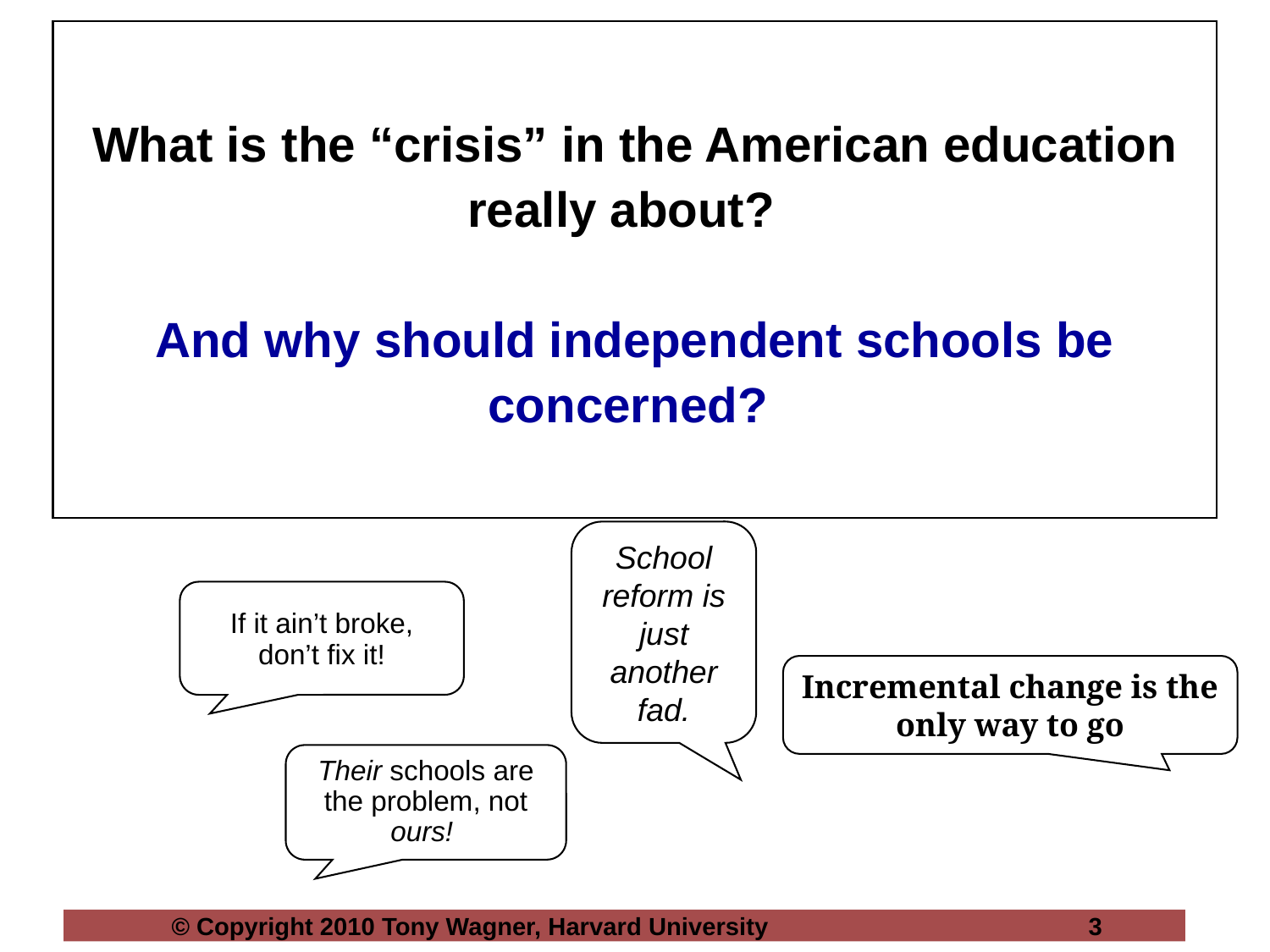

What is the “crisis” in the American education really about?

And why should independent schools be concerned?
#

School reform is just another fad.

If it ain’t broke, don’t fix it!

Incremental change is the only way to go
Their schools are the problem, not ours!